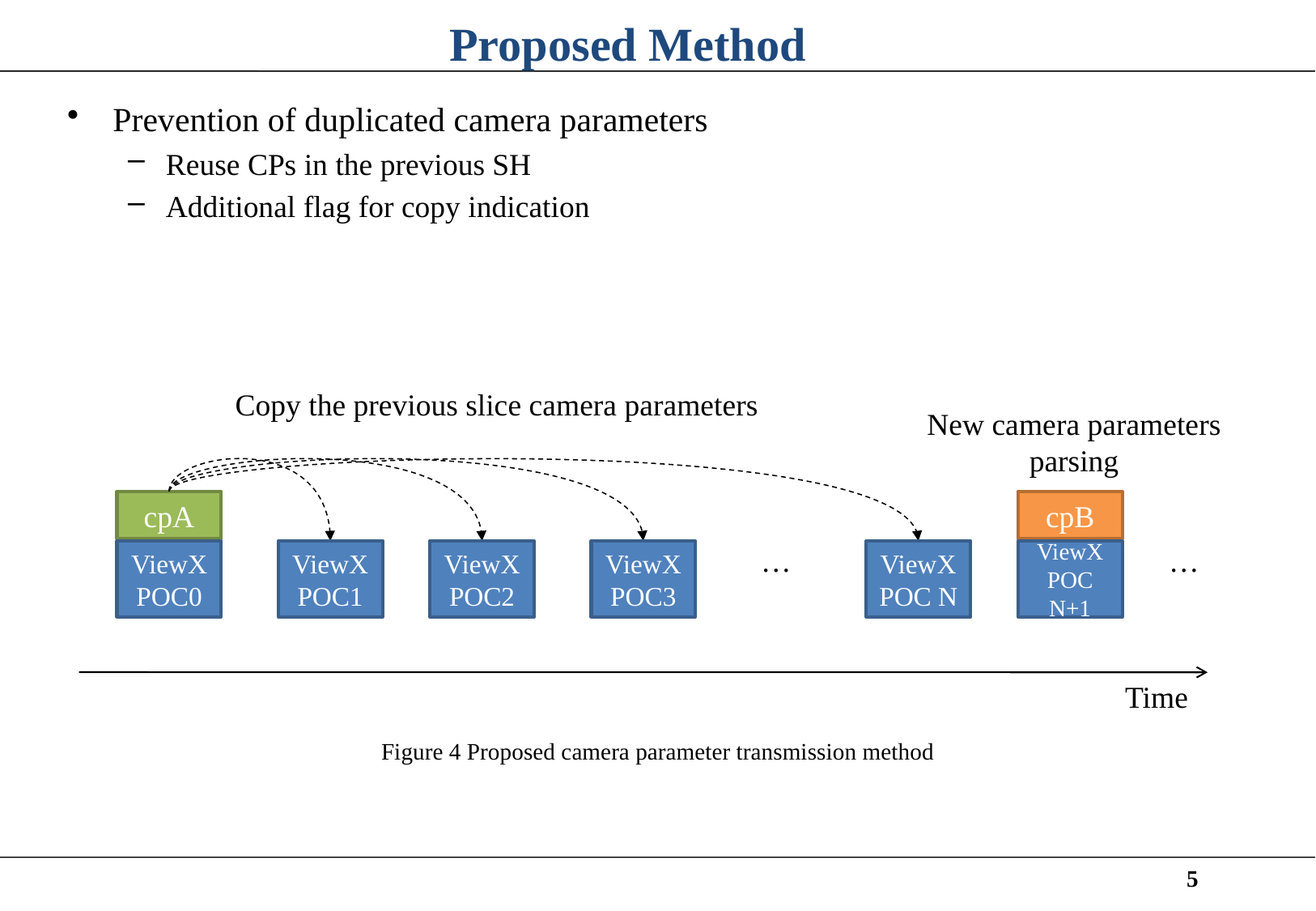

# Proposed Method
Prevention of duplicated camera parameters
Reuse CPs in the previous SH
Additional flag for copy indication
Copy the previous slice camera parameters
New camera parameters
parsing
cpA
cpB
…
…
ViewX
POC0
ViewX
POC1
ViewX
POC2
ViewX
POC3
ViewX
POC N
ViewX
POC N+1
Time
Figure 4 Proposed camera parameter transmission method
5